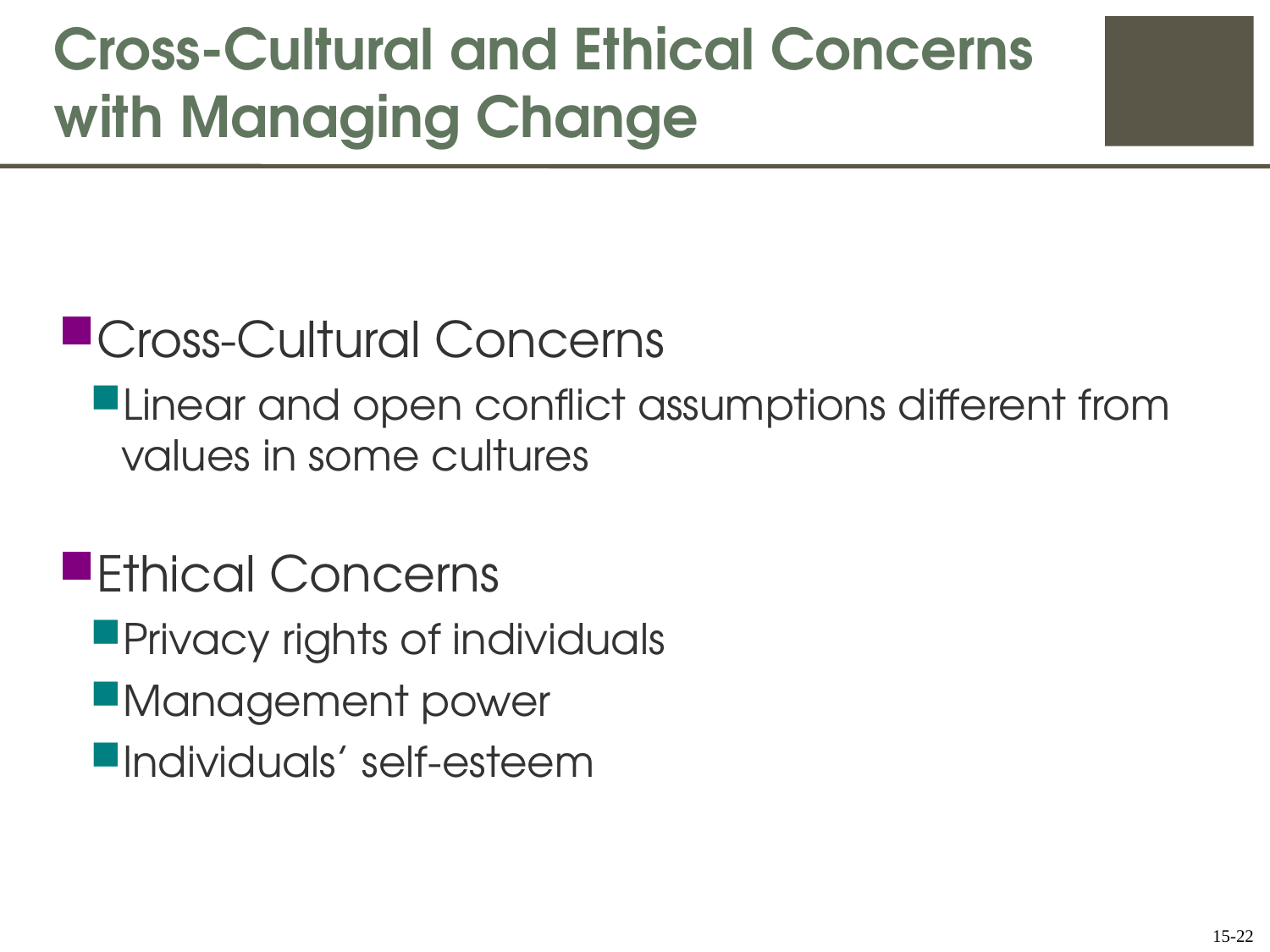

# Cross-Cultural and Ethical Concerns with Managing Change
Cross-Cultural Concerns
Linear and open conflict assumptions different from values in some cultures
Ethical Concerns
Privacy rights of individuals
Management power
Individuals’ self-esteem